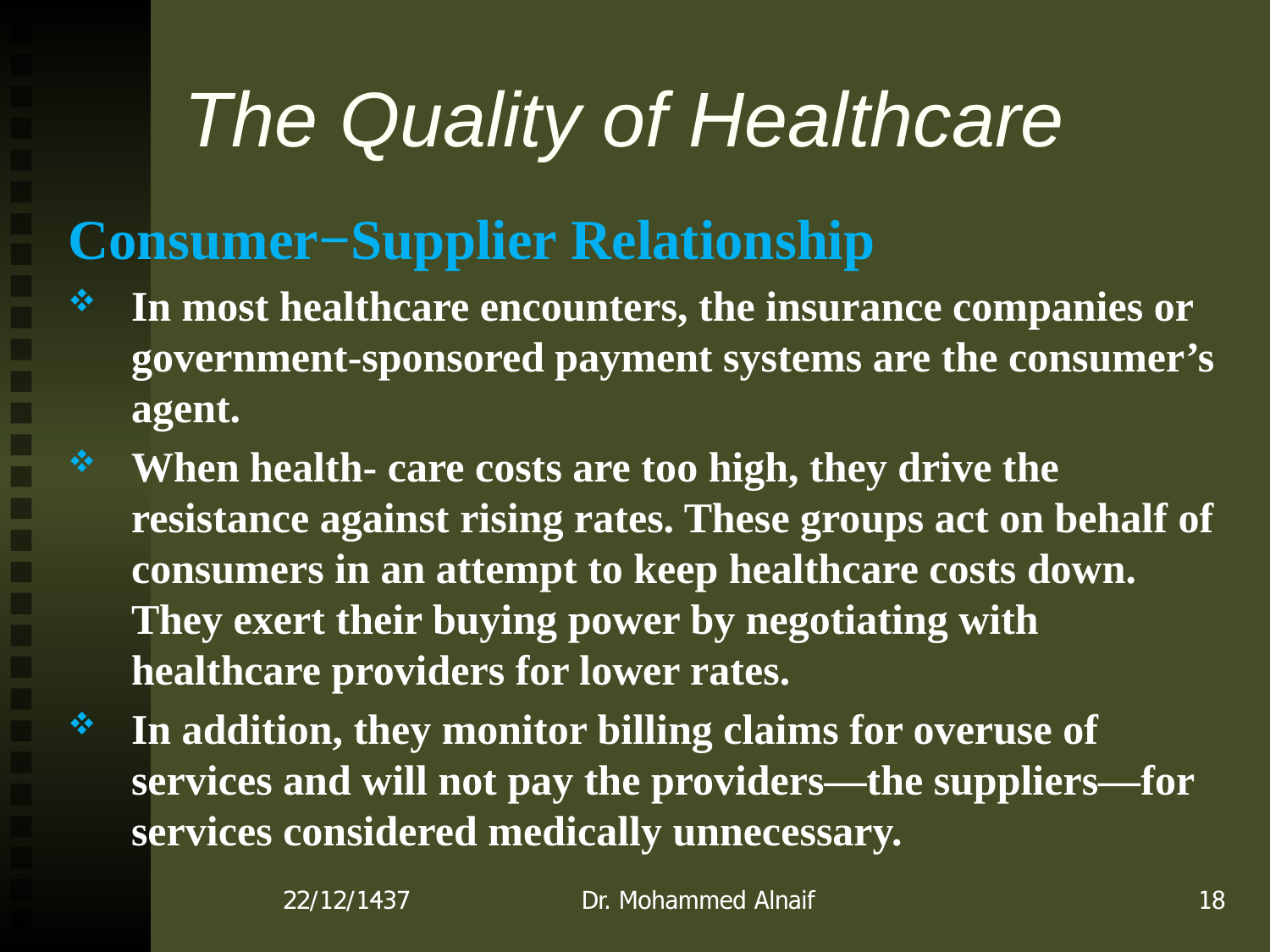

# The Quality of Healthcare
Consumer−Supplier Relationship
In most healthcare encounters, the insurance companies or government-sponsored payment systems are the consumer’s agent.
When health- care costs are too high, they drive the resistance against rising rates. These groups act on behalf of consumers in an attempt to keep healthcare costs down. They exert their buying power by negotiating with healthcare providers for lower rates.
In addition, they monitor billing claims for overuse of services and will not pay the providers—the suppliers—for services considered medically unnecessary.
22/12/1437
Dr. Mohammed Alnaif
18